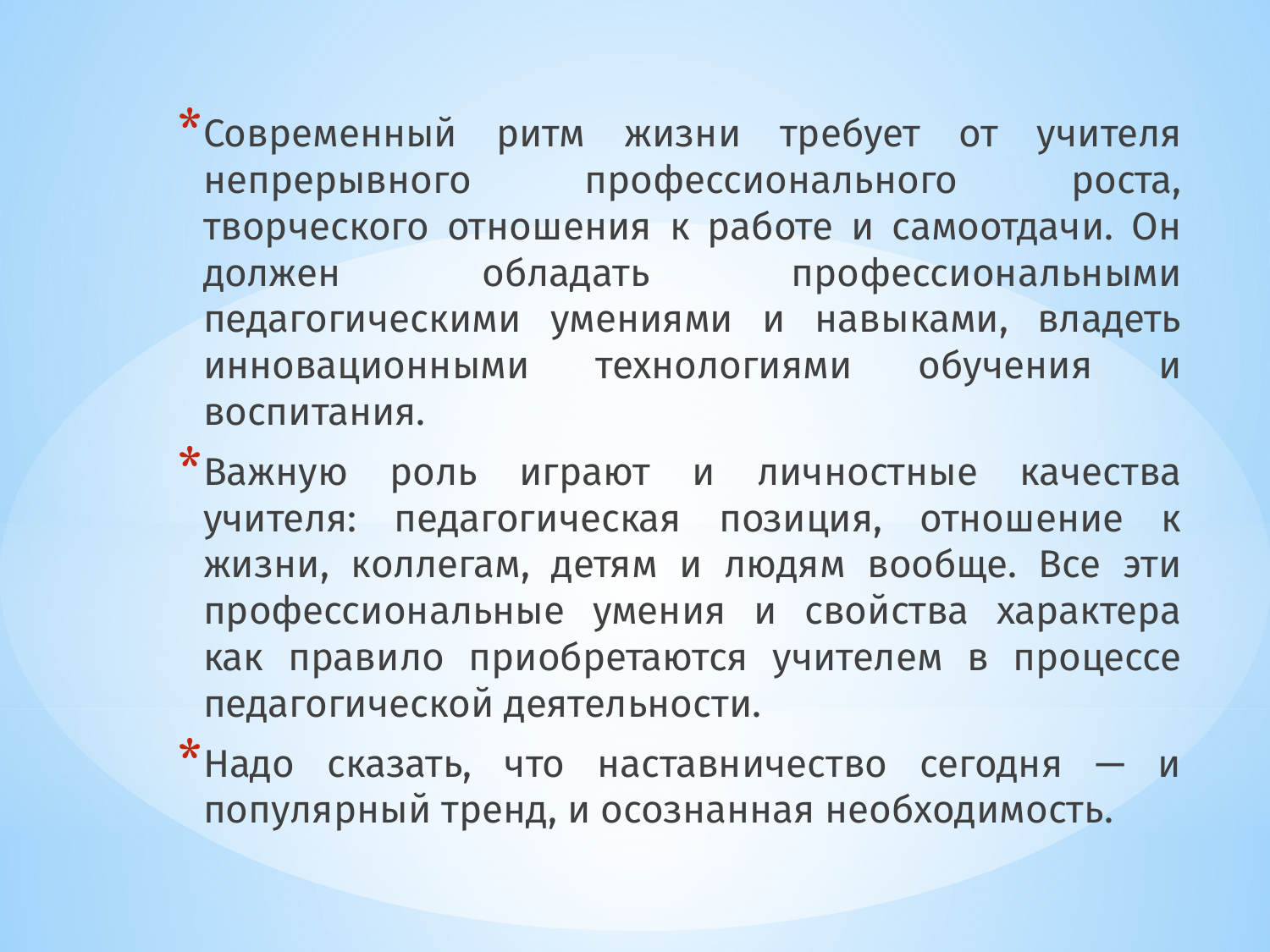

Современный ритм жизни требует от учителя непрерывного профессионального роста, творческого отношения к работе и самоотдачи. Он должен обладать профессиональными педагогическими умениями и навыками, владеть инновационными технологиями обучения и воспитания.
Важную роль играют и личностные качества учителя: педагогическая позиция, отношение к жизни, коллегам, детям и людям вообще. Все эти профессиональные умения и свойства характера как правило приобретаются учителем в процессе педагогической деятельности.
Надо сказать, что наставничество сегодня — и популярный тренд, и осознанная необходимость.